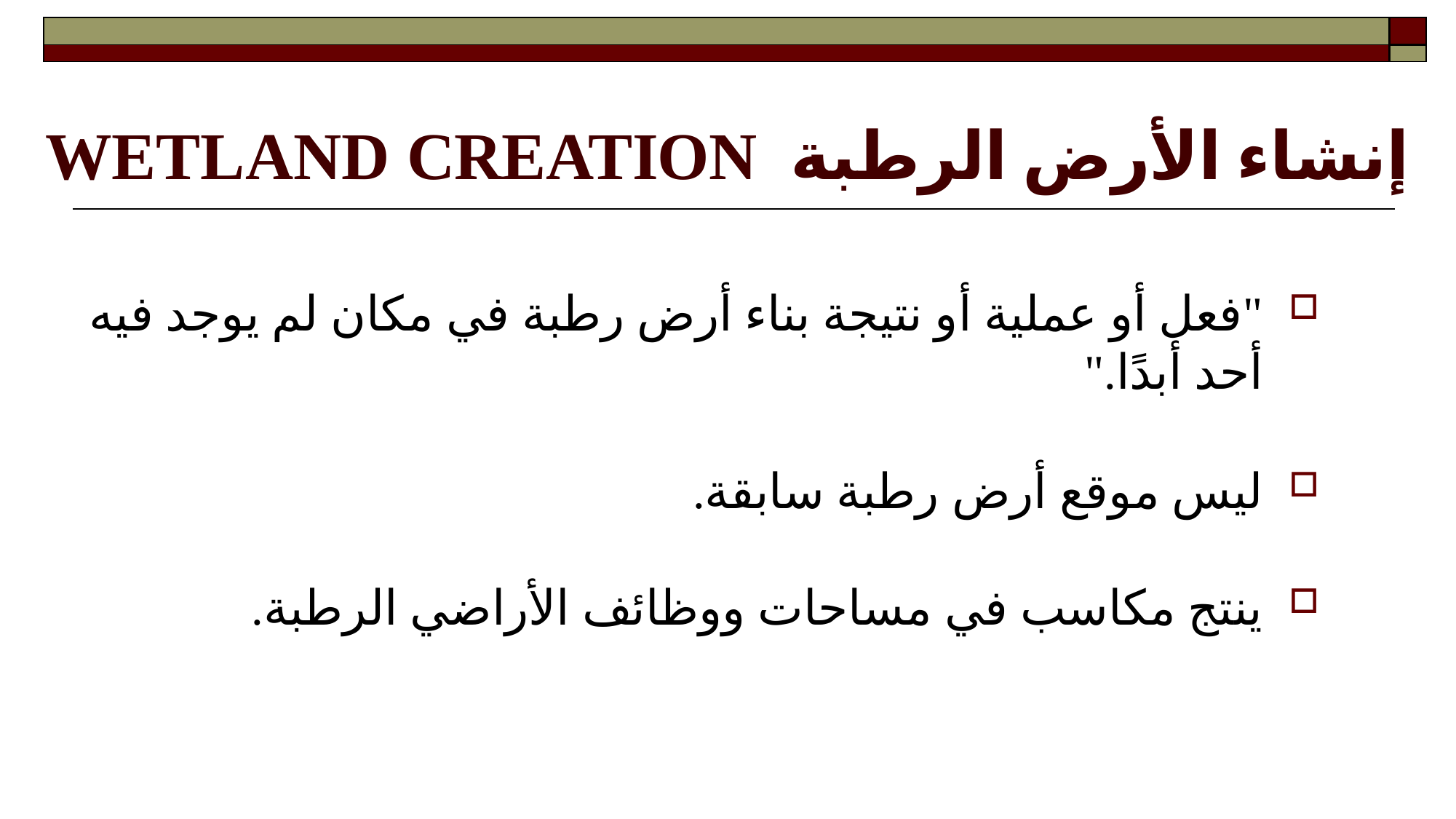

|  |  |
| --- | --- |
|  |  |
# WETLAND CREATION  إنشاء الأرض الرطبة

"فعل أو عملية أو نتيجة بناء أرض رطبة في مكان لم يوجد فيه أحد أبدًا."

ليس موقع أرض رطبة سابقة.

ينتج مكاسب في مساحات ووظائف الأراضي الرطبة.